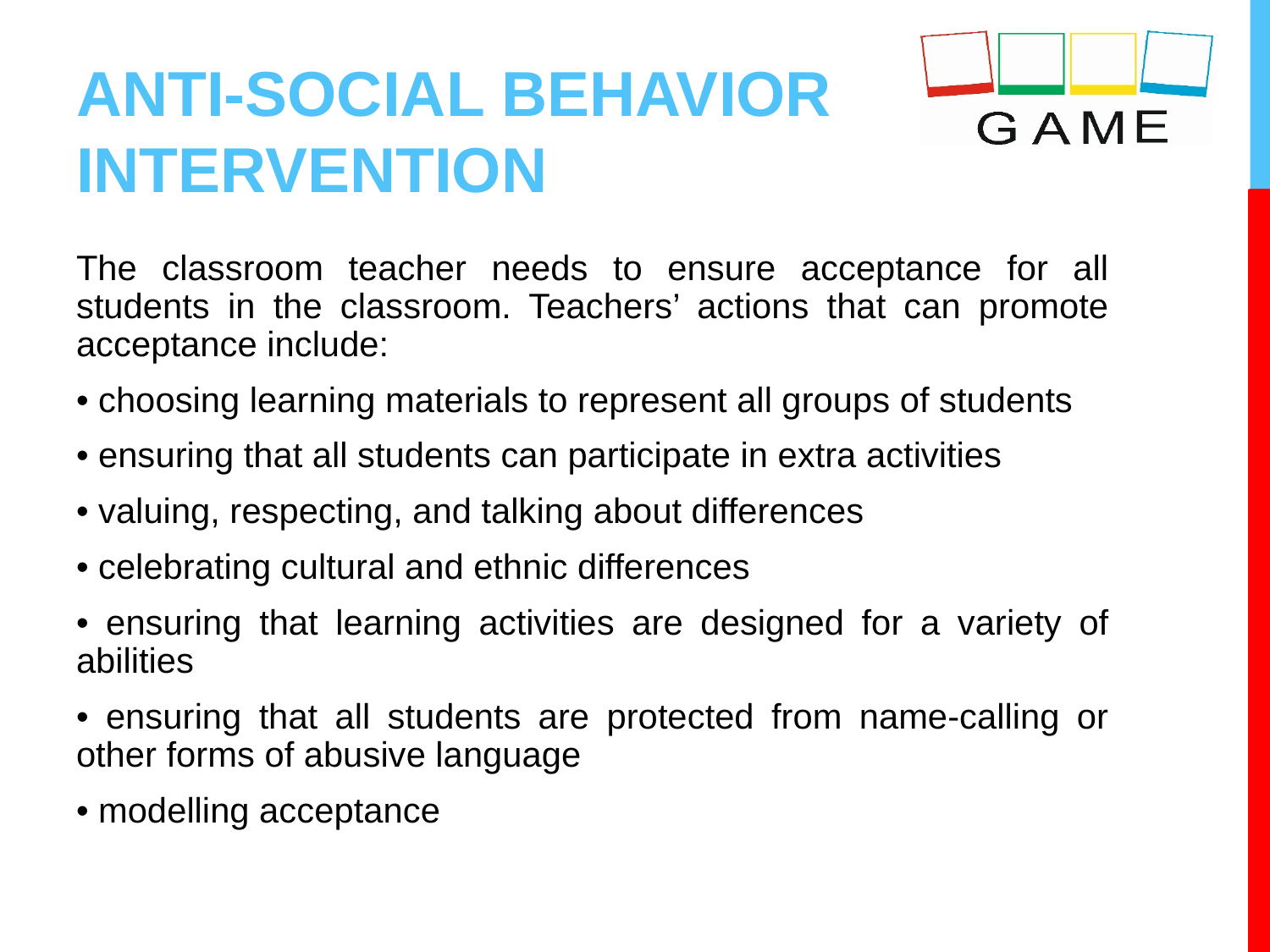

# ANTI-SOCIAL BEHAVIOR INTERVENTION
The classroom teacher needs to ensure acceptance for all students in the classroom. Teachers’ actions that can promote acceptance include:
• choosing learning materials to represent all groups of students
• ensuring that all students can participate in extra activities
• valuing, respecting, and talking about differences
• celebrating cultural and ethnic differences
• ensuring that learning activities are designed for a variety of abilities
• ensuring that all students are protected from name-calling or other forms of abusive language
• modelling acceptance